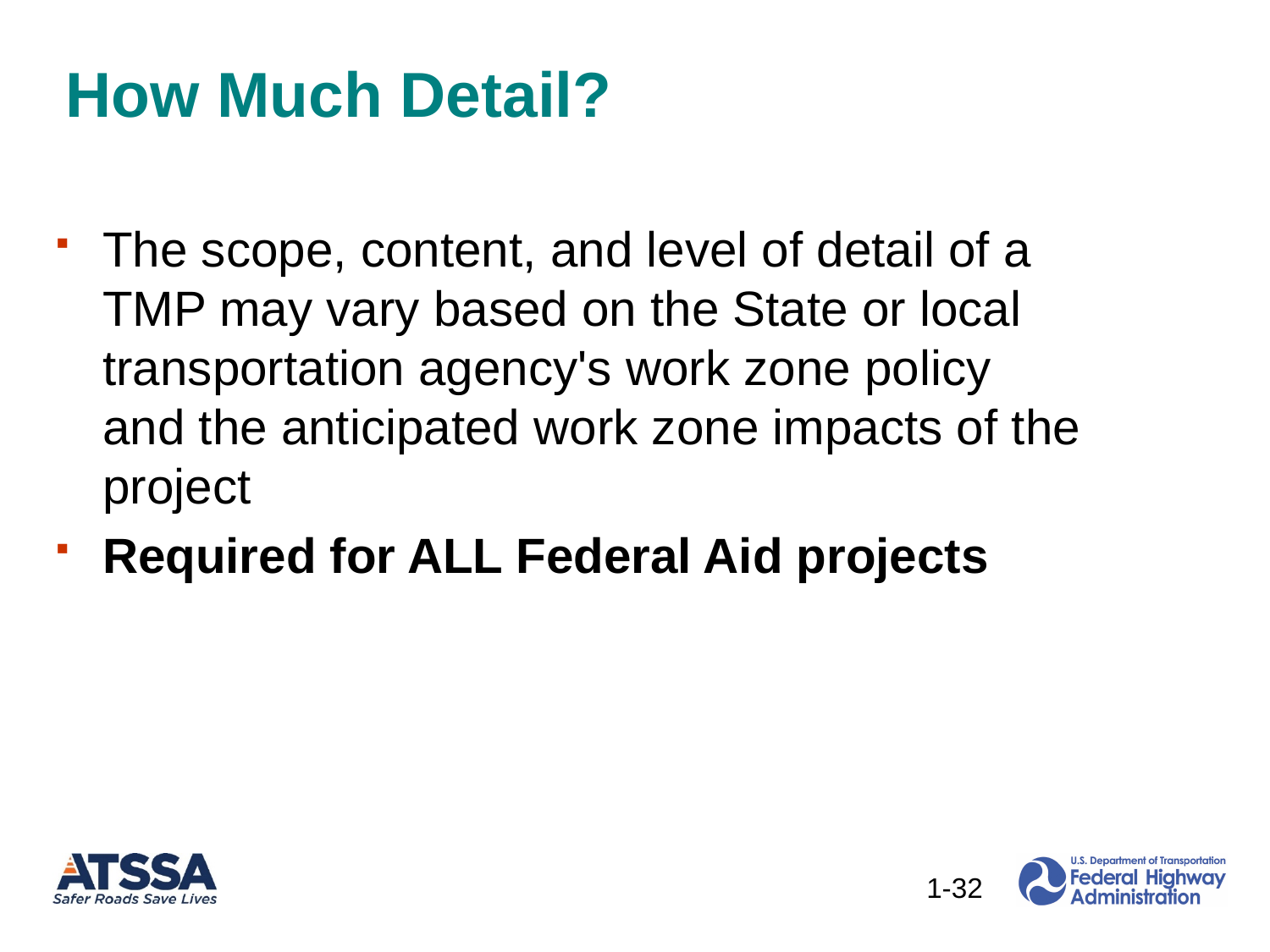

# How Much Detail?
The scope, content, and level of detail of a TMP may vary based on the State or local transportation agency's work zone policy and the anticipated work zone impacts of the project
Required for ALL Federal Aid projects